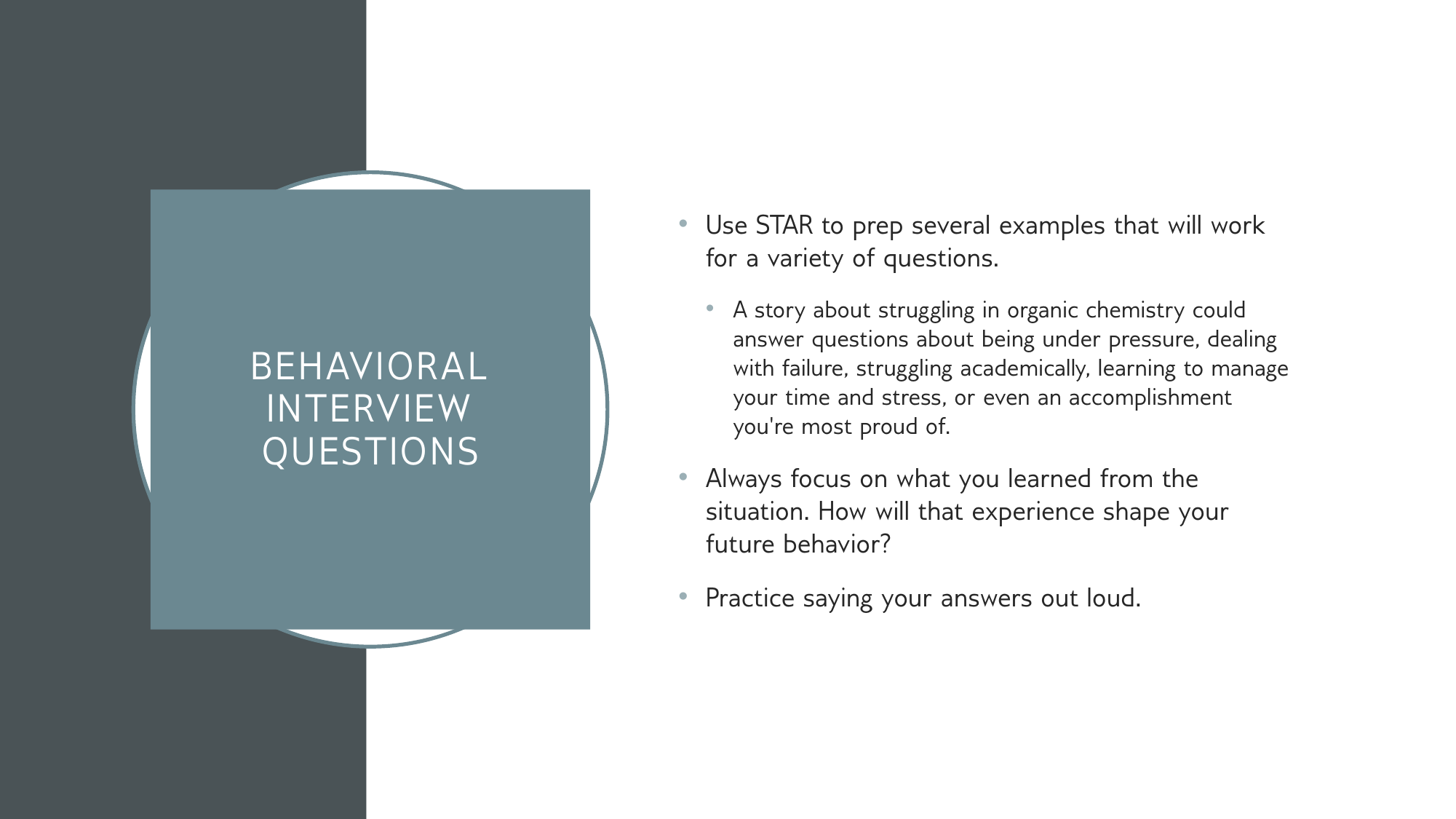

Use STAR to prep several examples that will work for a variety of questions.
A story about struggling in organic chemistry could answer questions about being under pressure, dealing with failure, struggling academically, learning to manage your time and stress, or even an accomplishment you're most proud of.
Always focus on what you learned from the situation. How will that experience shape your future behavior?
Practice saying your answers out loud.

# Behavioral Interview Questions